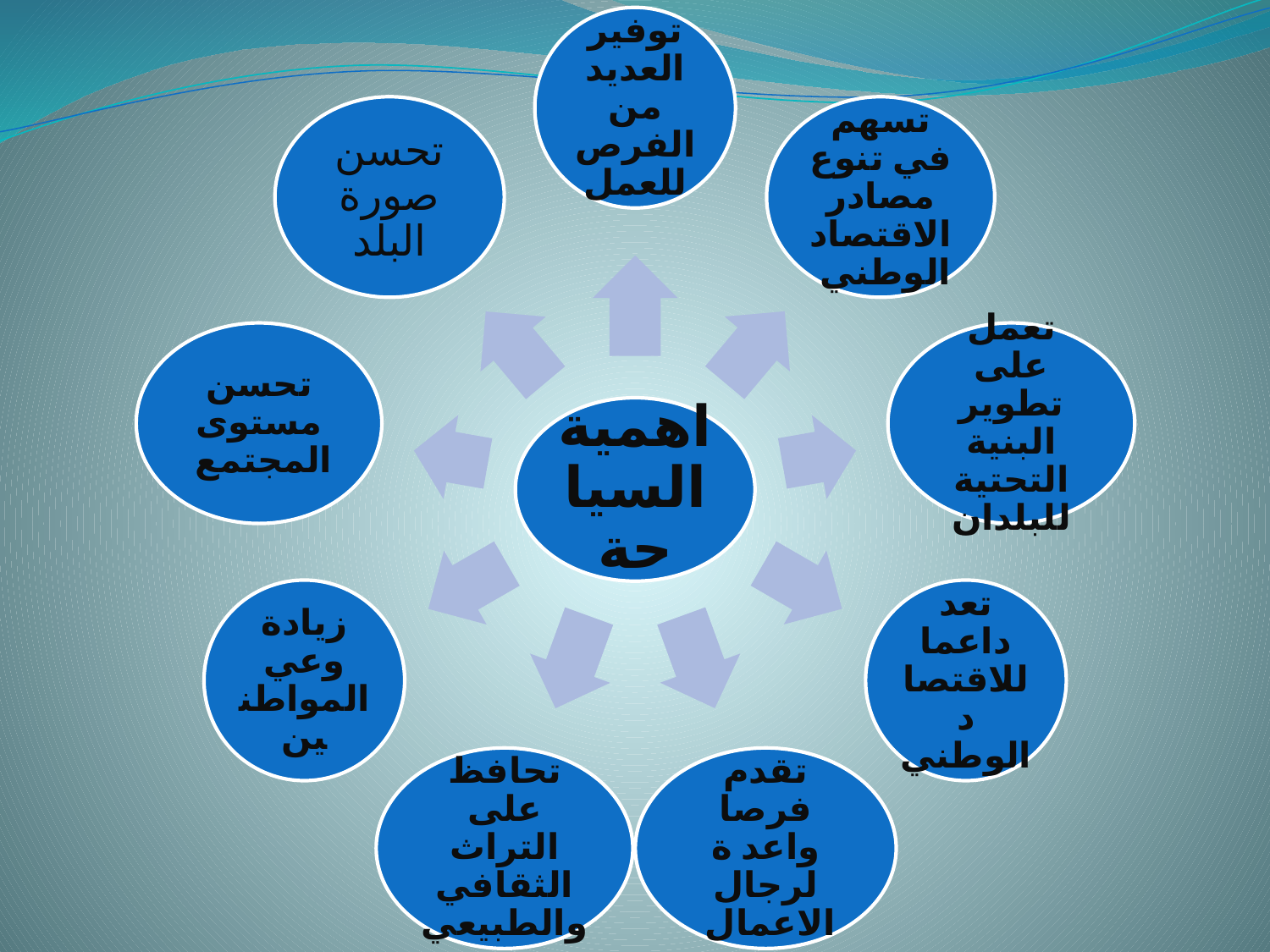

اهمية السياحة

توفير العديد من الفرص للعمل

تسهم في تنوع مصادر الاقتصاد الوطني

تعمل على تطوير البنية التحتية للبلدان

تعد داعما للاقتصاد الوطني

تقدم فرصا واعد ة لرجال الاعمال

تحافظ على التراث الثقافي والطبيعي

زيادة وعي المواطنين

تحسن مستوى المجتمع

تحسن صورة البلد